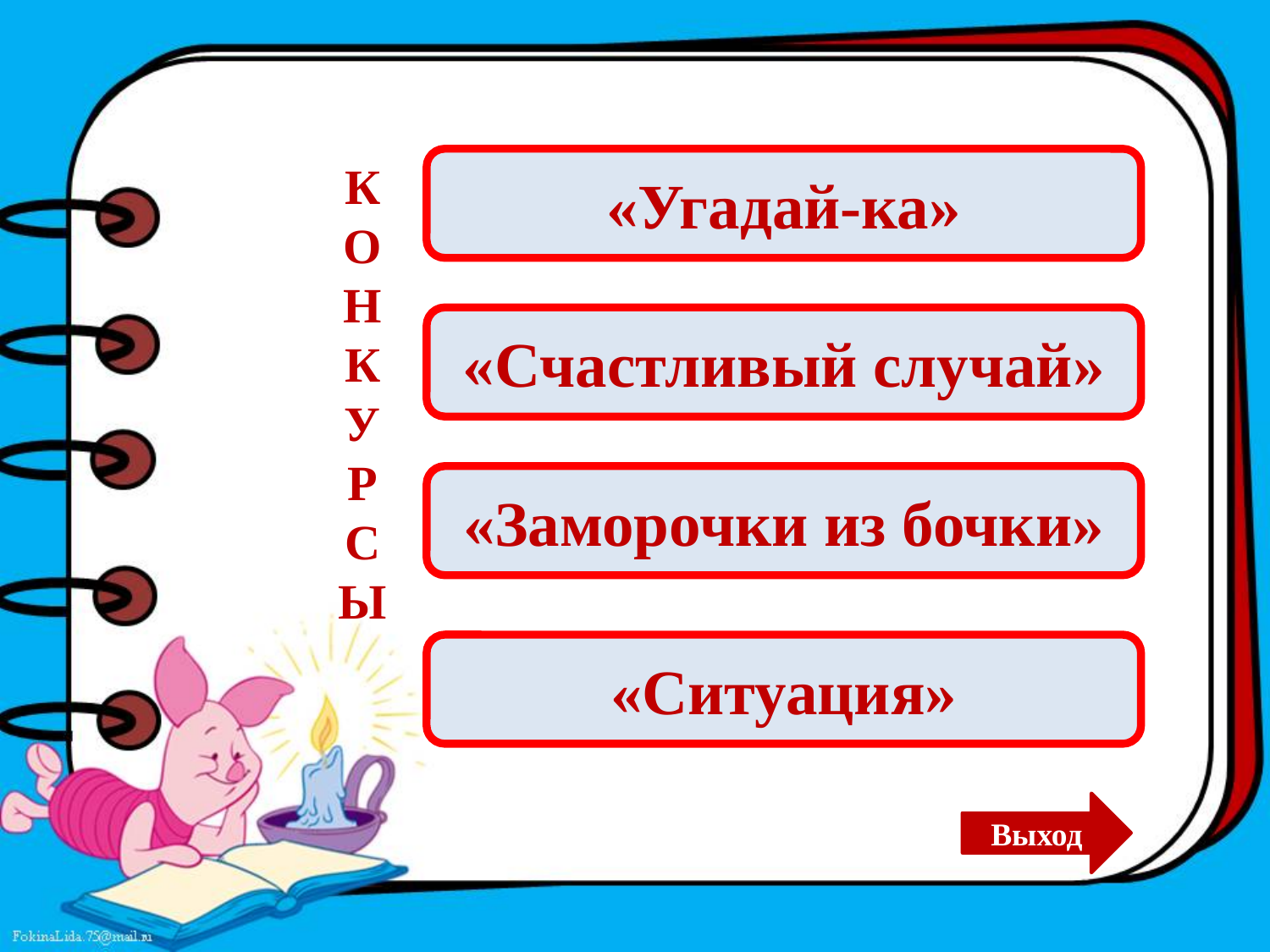

КОНКУРСЫ
«Угадай-ка»

«Счастливый случай»

«Заморочки из бочки»

«Ситуация»

Выход